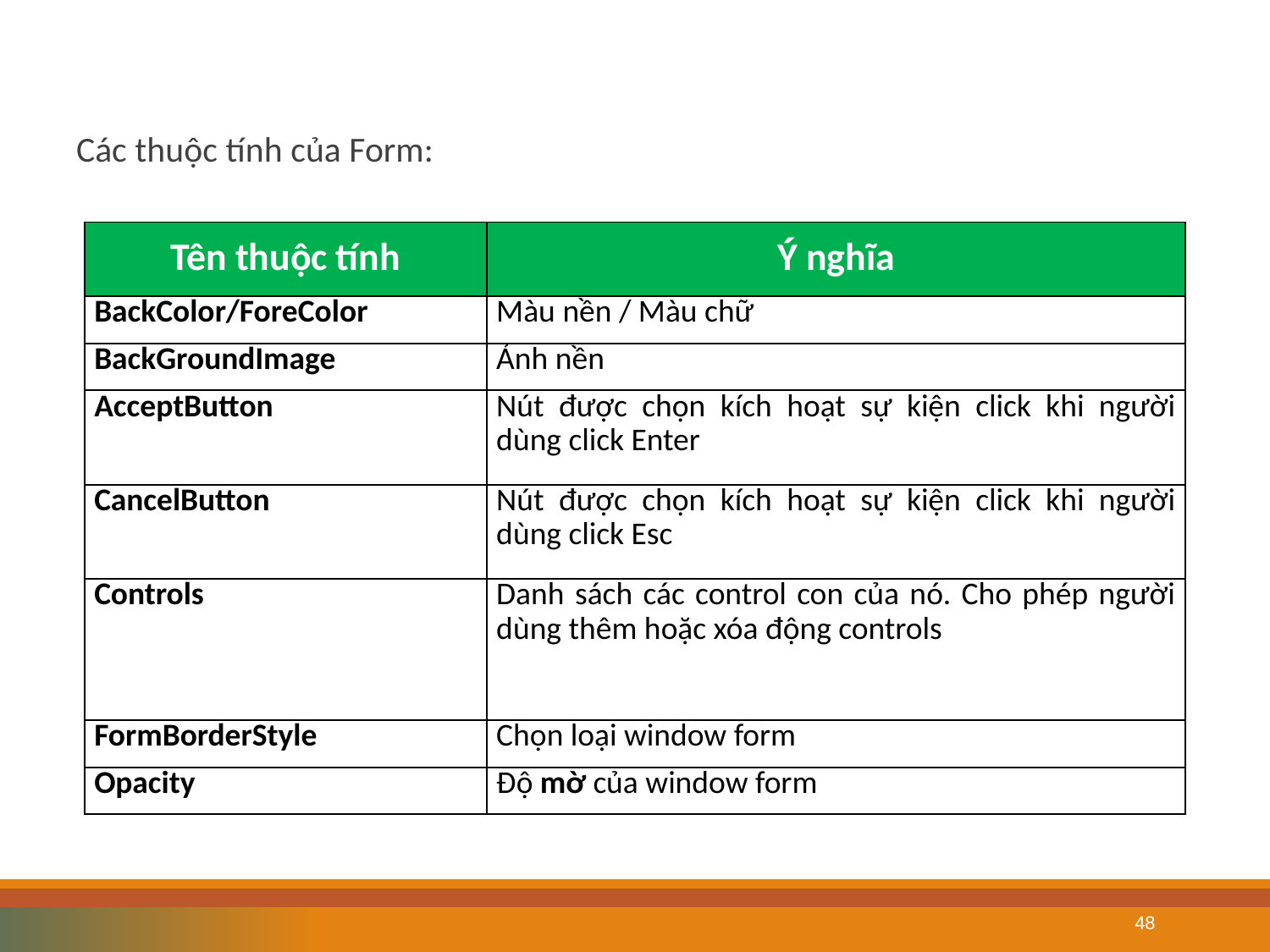

#
Các thuộc tính của Form:
| Tên thuộc tính | Ý nghĩa |
| --- | --- |
| BackColor/ForeColor | Màu nền / Màu chữ |
| BackGroundImage | Ảnh nền |
| AcceptButton | Nút được chọn kích hoạt sự kiện click khi người dùng click Enter |
| CancelButton | Nút được chọn kích hoạt sự kiện click khi người dùng click Esc |
| Controls | Danh sách các control con của nó. Cho phép người dùng thêm hoặc xóa động controls |
| FormBorderStyle | Chọn loại window form |
| Opacity | Độ mờ của window form |

48